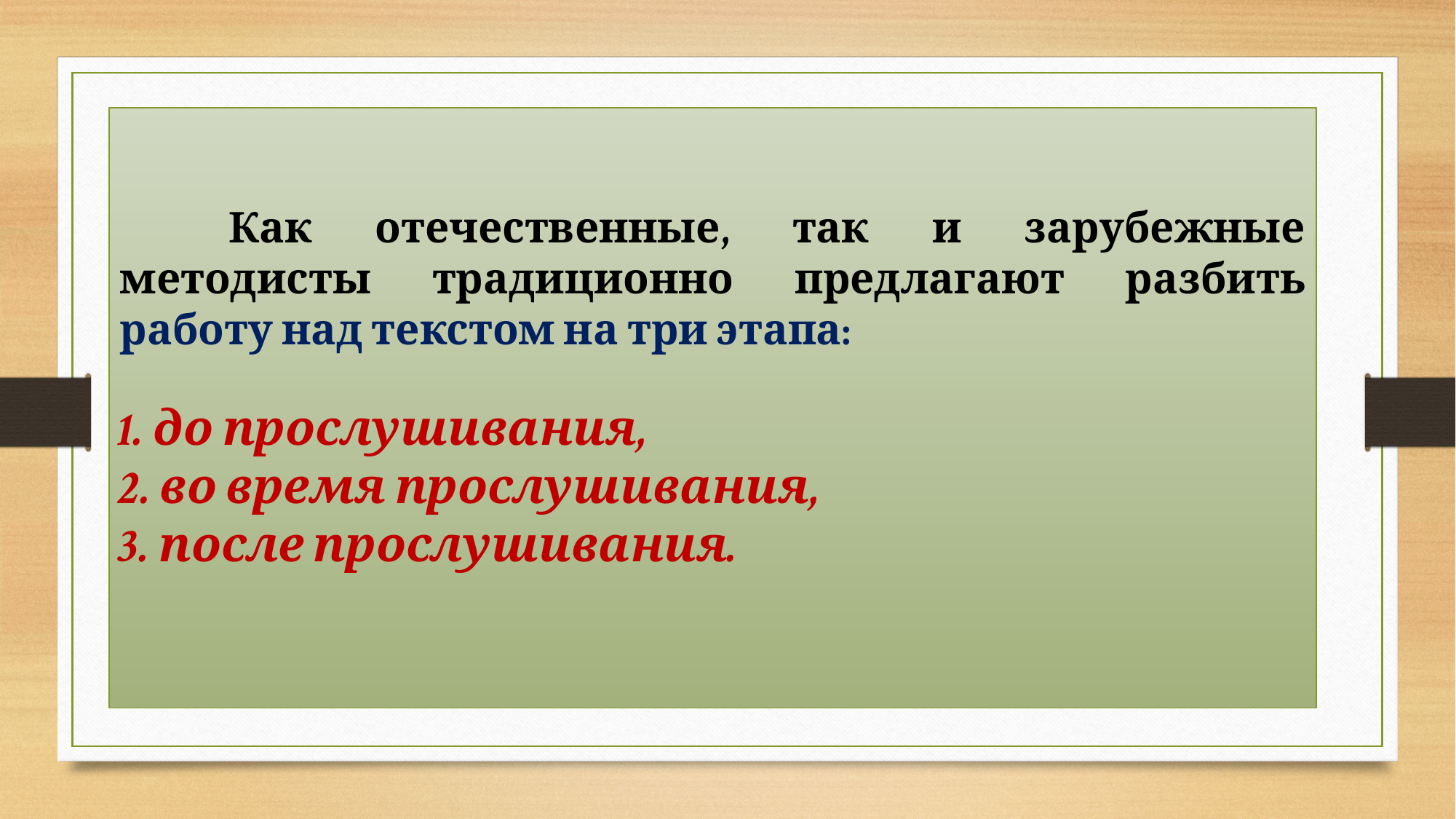

Как отечественные, так и зарубежные методисты традиционно предлагают разбить работу над текстом на три этапа:

1. до прослушивания,
2. во время прослушивания,
3. после прослушивания.